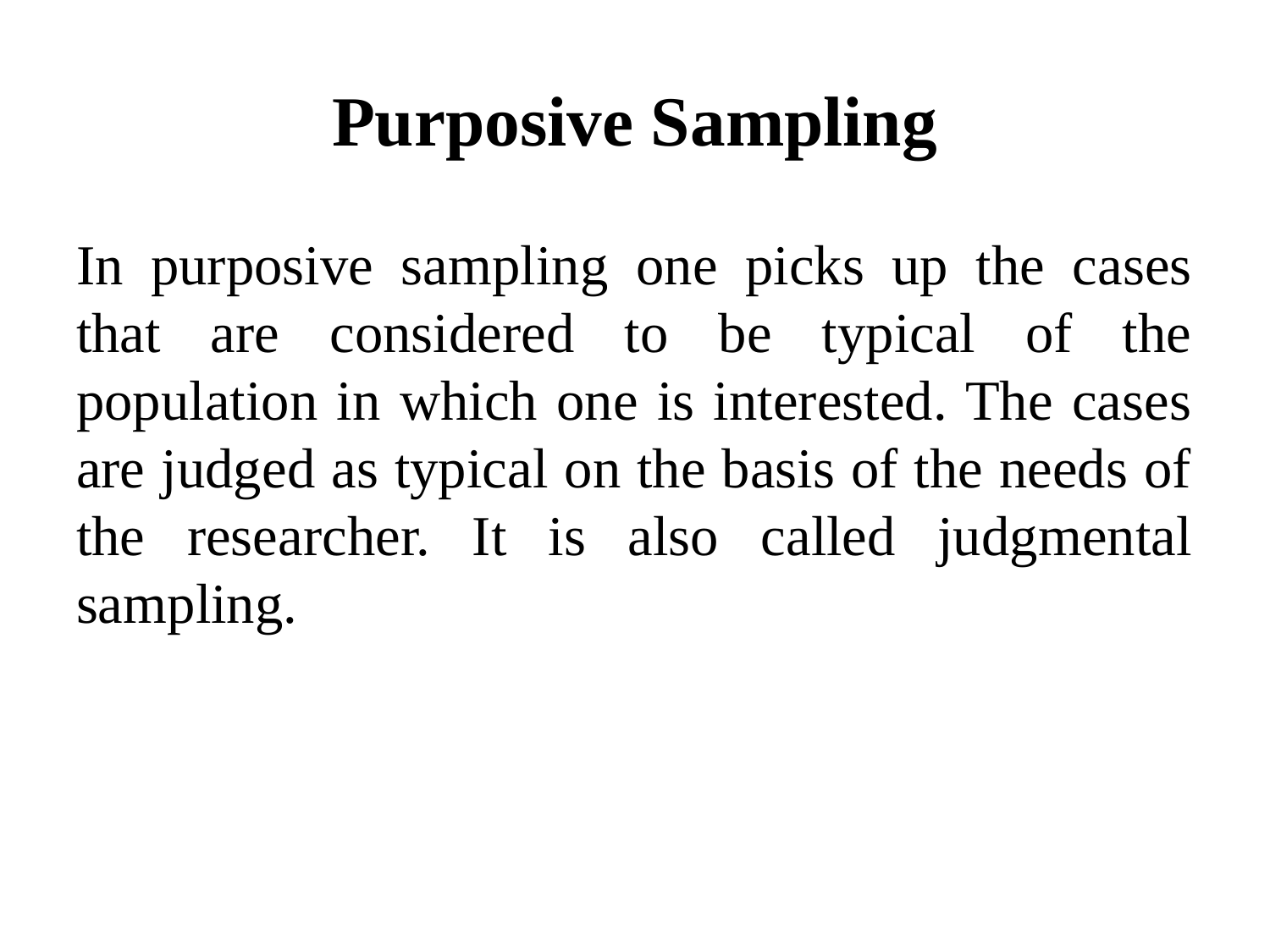

# Purposive Sampling
In purposive sampling one picks up the cases that are considered to be typical of the population in which one is interested. The cases are judged as typical on the basis of the needs of the researcher. It is also called judgmental sampling.